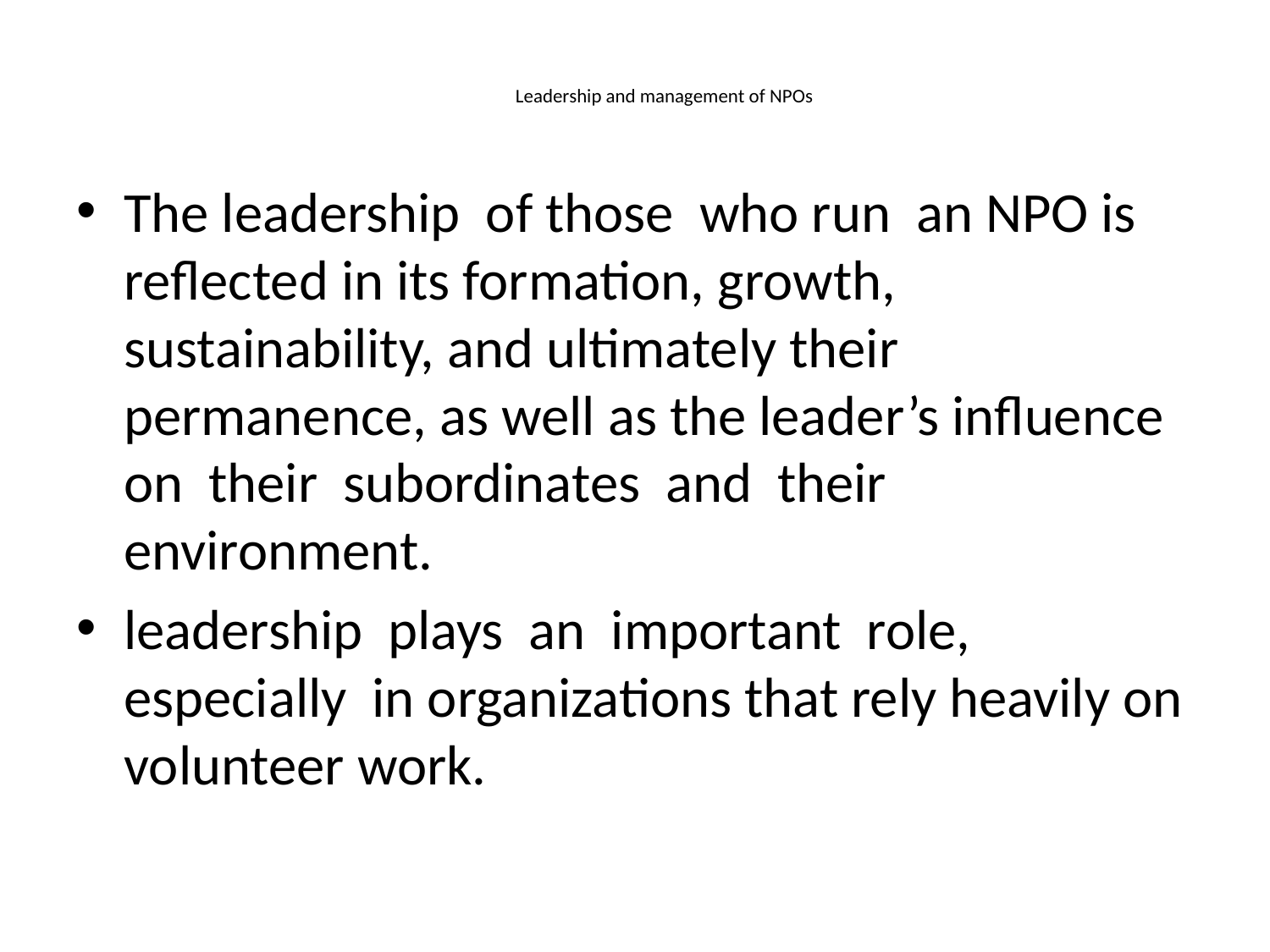

# Leadership and management of NPOs
The leadership  of those  who run  an NPO is reflected in its formation, growth, sustainability, and ultimately their permanence, as well as the leader’s influence on  their  subordinates  and  their  environment.
leadership  plays  an  important  role,  especially  in organizations that rely heavily on volunteer work.